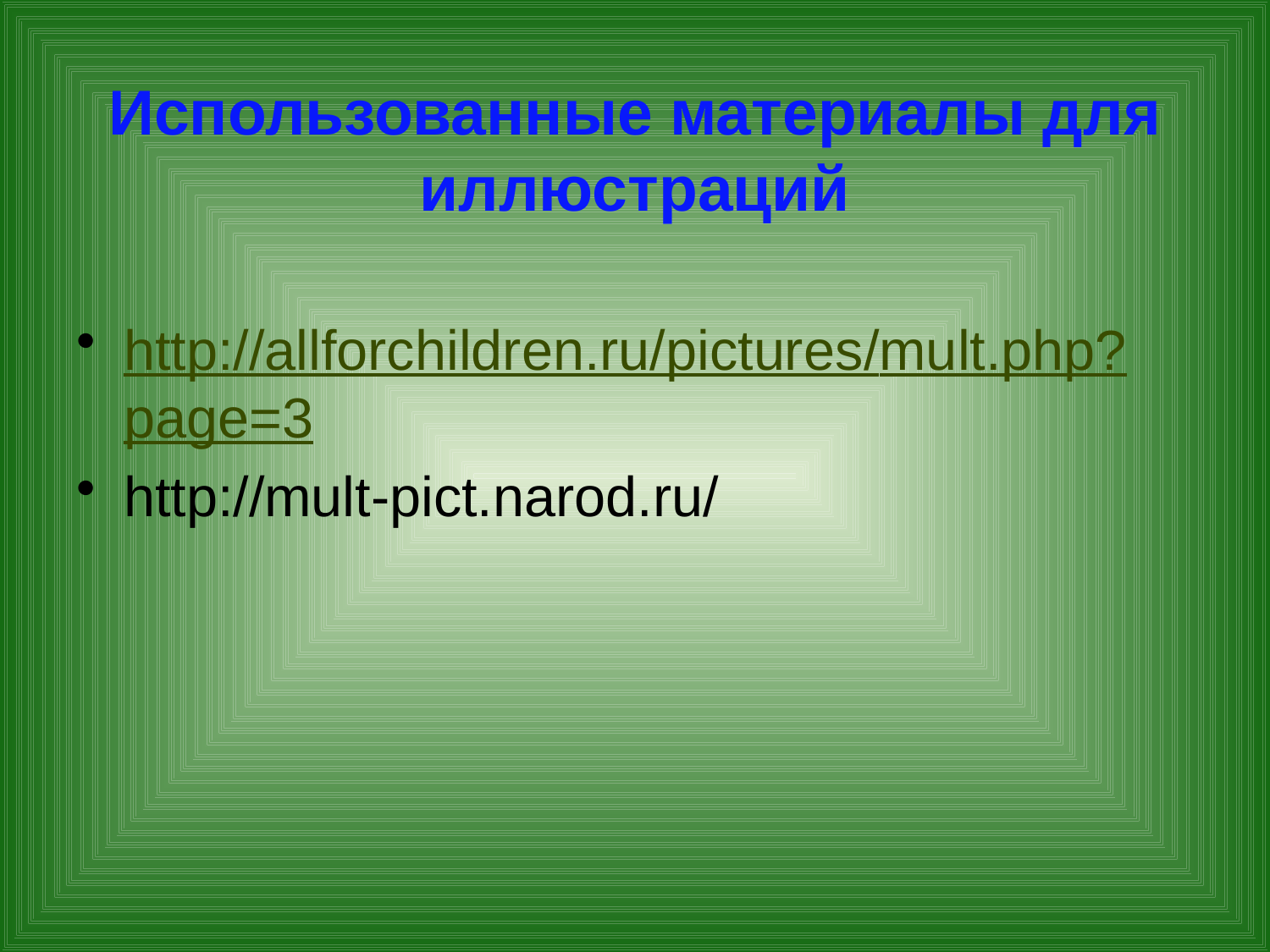

# Использованные материалы для иллюстраций
http://allforchildren.ru/pictures/mult.php?page=3
http://mult-pict.narod.ru/